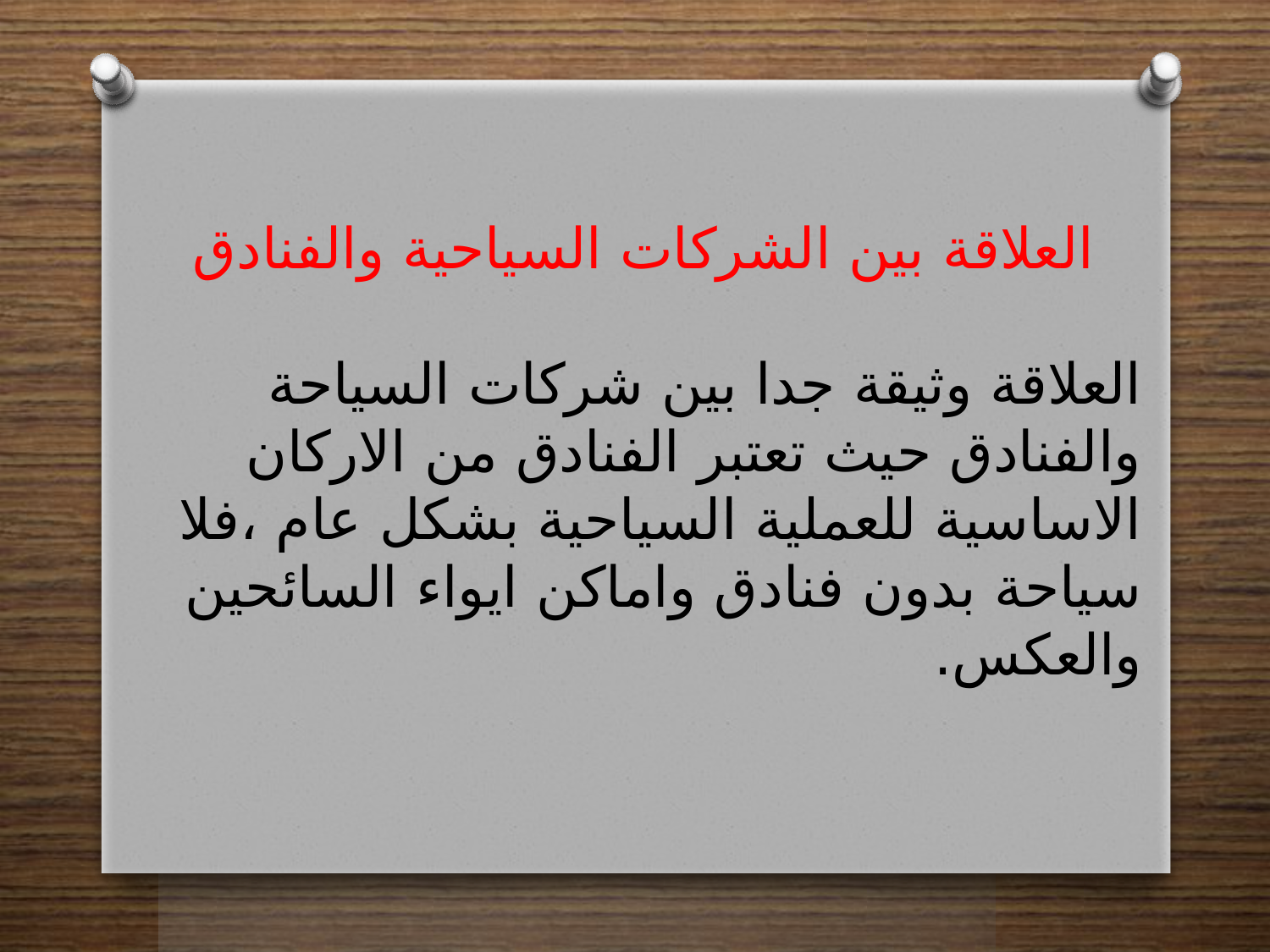

العلاقة بين الشركات السياحية والفنادق

العلاقة وثيقة جدا بين شركات السياحة والفنادق حيث تعتبر الفنادق من الاركان الاساسية للعملية السياحية بشكل عام ،فلا سياحة بدون فنادق واماكن ايواء السائحين والعكس.